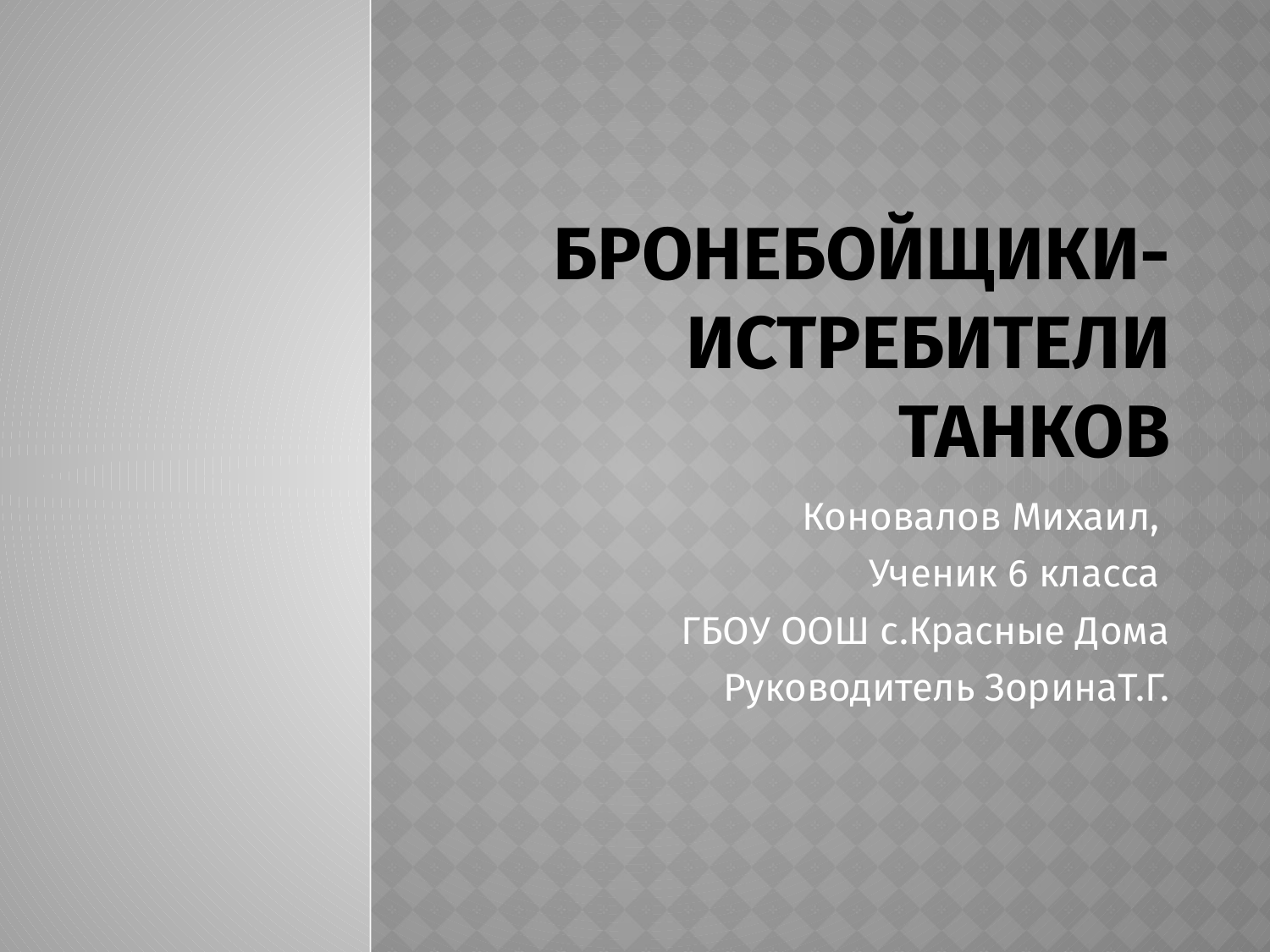

# Бронебойщики- истребители танков
Коновалов Михаил,
Ученик 6 класса
ГБОУ ООШ с.Красные Дома
Руководитель ЗоринаТ.Г.